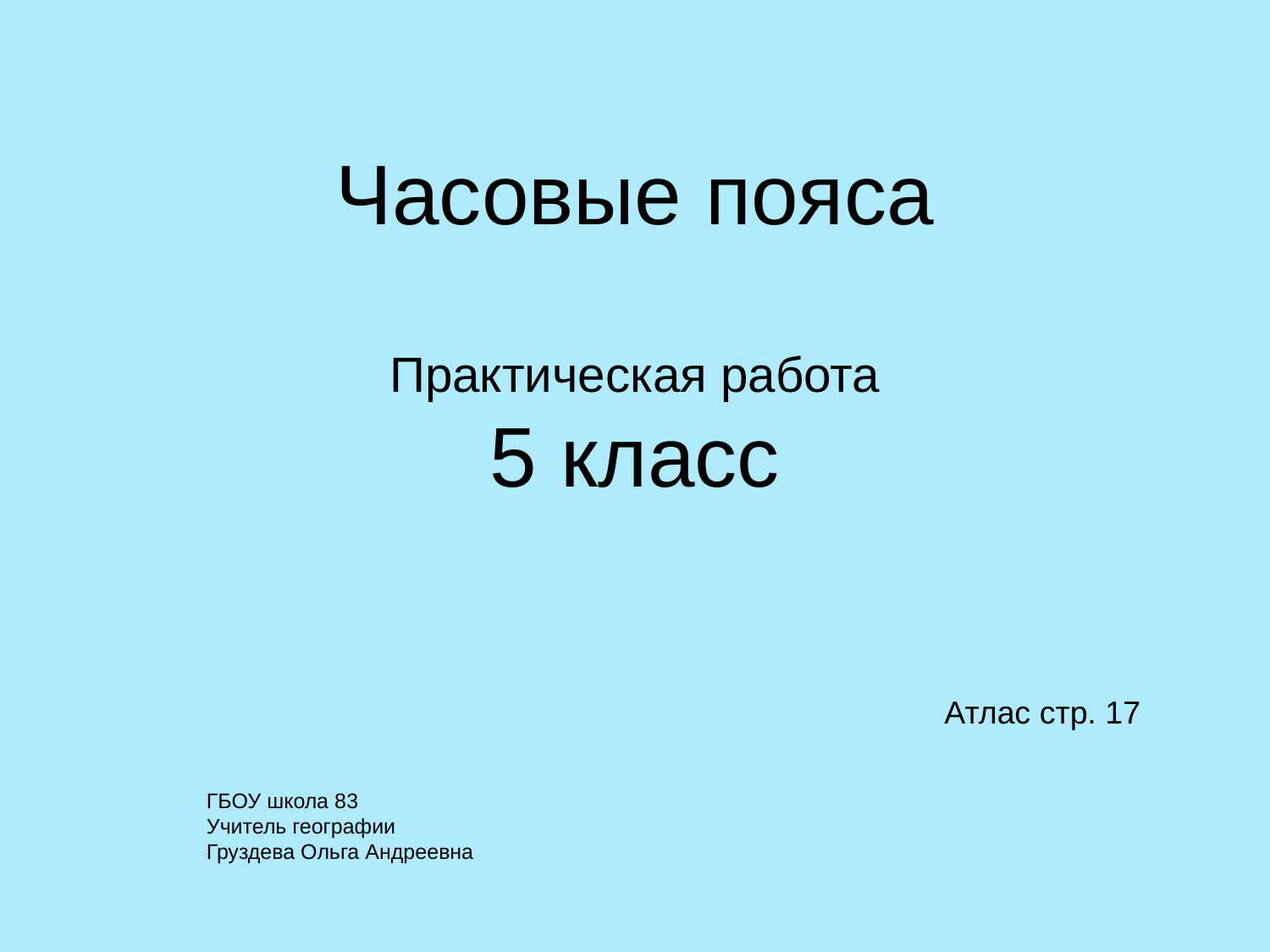

# Часовые пояса Практическая работа 5 класс
Атлас стр. 17
ГБОУ школа 83
Учитель географии
Груздева Ольга Андреевна